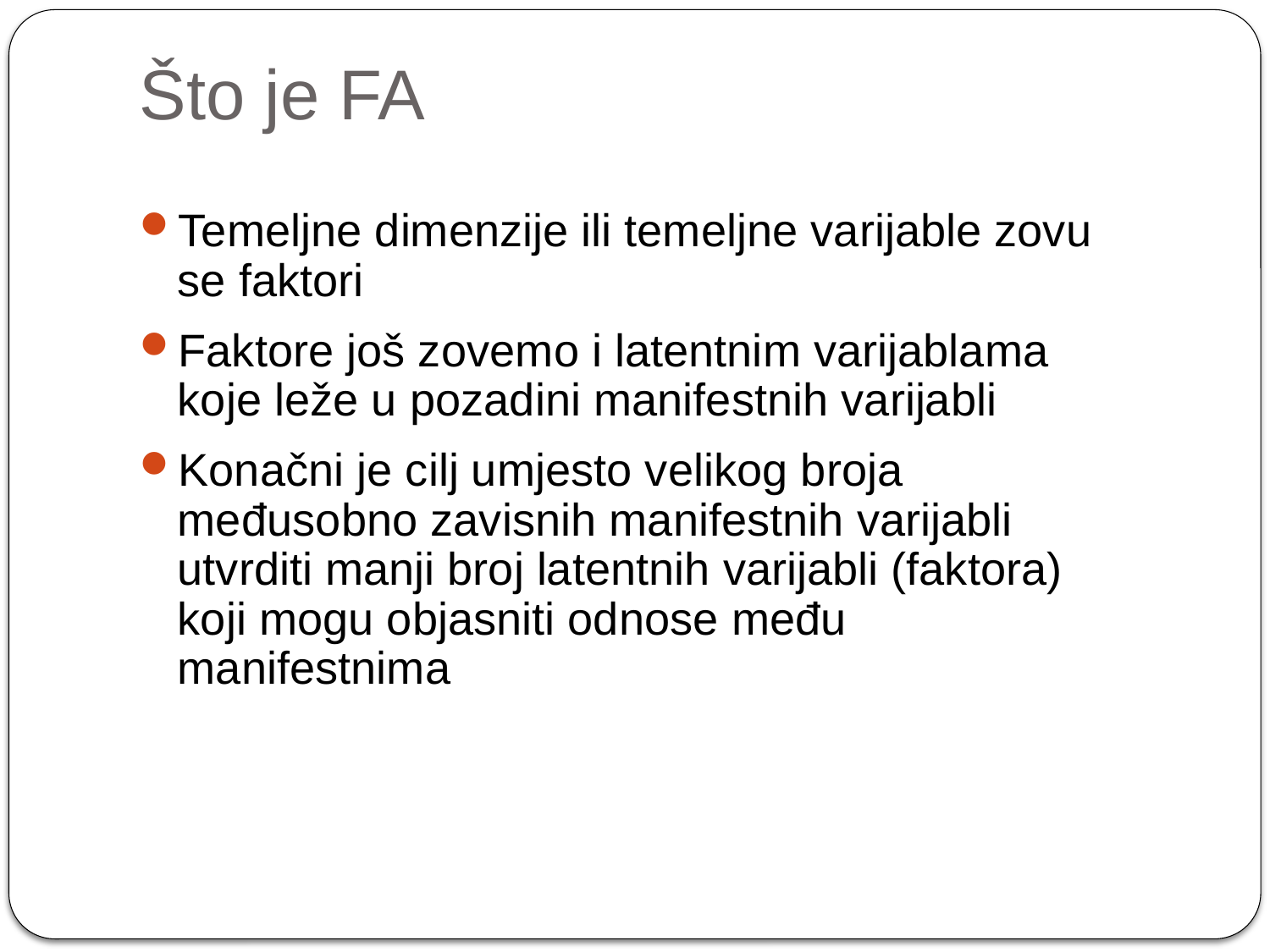

# Što je FA
Temeljne dimenzije ili temeljne varijable zovu se faktori
Faktore još zovemo i latentnim varijablama koje leže u pozadini manifestnih varijabli
Konačni je cilj umjesto velikog broja međusobno zavisnih manifestnih varijabli utvrditi manji broj latentnih varijabli (faktora) koji mogu objasniti odnose među manifestnima